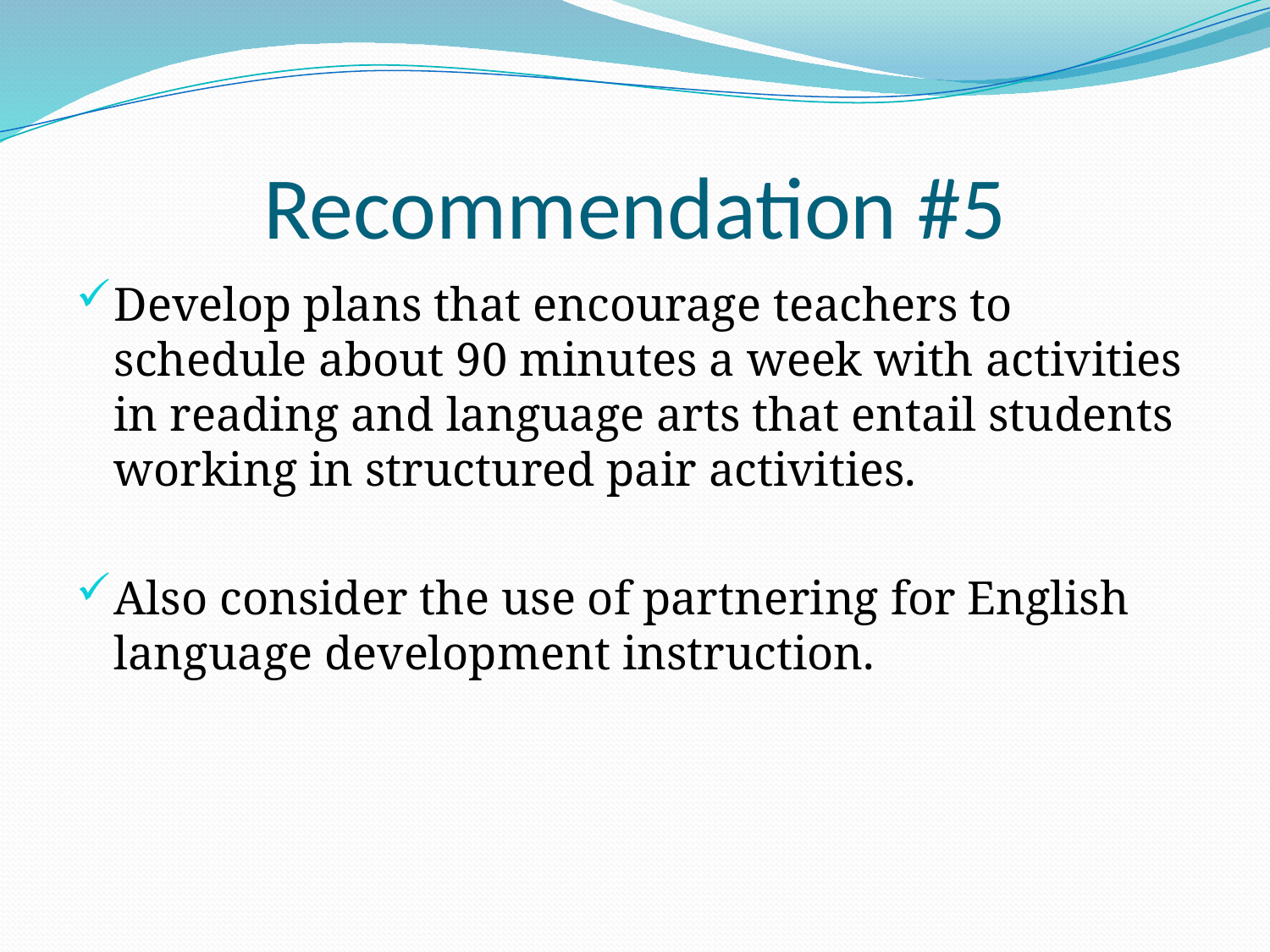

# Recommendation #5
Develop plans that encourage teachers to schedule about 90 minutes a week with activities in reading and language arts that entail students working in structured pair activities.

Also consider the use of partnering for English language development instruction.